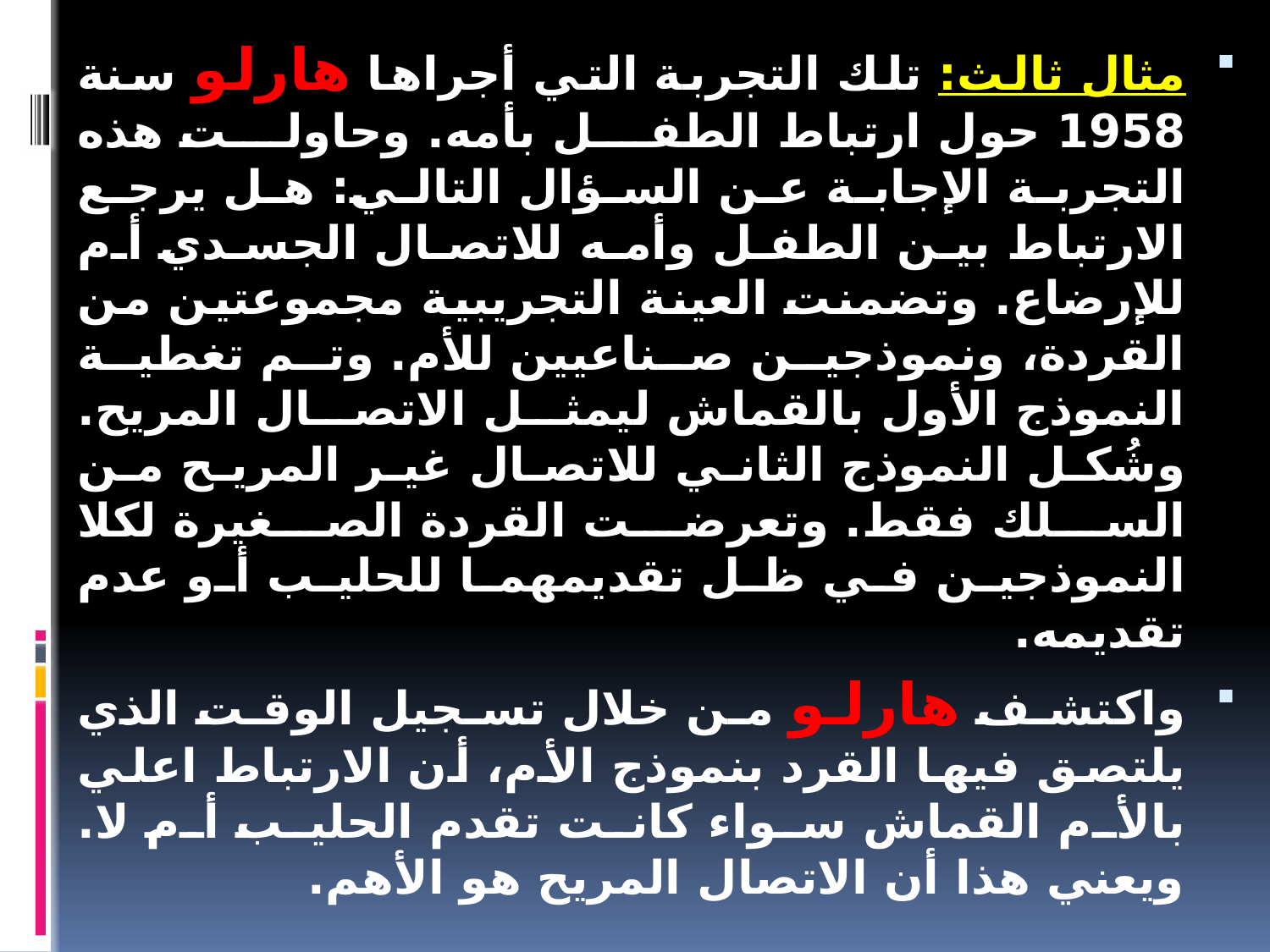

مثال ثالث: تلك التجربة التي أجراها هارلو سنة 1958 حول ارتباط الطفل بأمه. وحاولت هذه التجربة الإجابة عن السؤال التالي: هل يرجع الارتباط بين الطفل وأمه للاتصال الجسدي أم للإرضاع. وتضمنت العينة التجريبية مجموعتين من القردة، ونموذجين صناعيين للأم. وتم تغطية النموذج الأول بالقماش ليمثل الاتصال المريح. وشُكل النموذج الثاني للاتصال غير المريح من السلك فقط. وتعرضت القردة الصغيرة لكلا النموذجين في ظل تقديمهما للحليب أو عدم تقديمه.
واكتشف هارلو من خلال تسجيل الوقت الذي يلتصق فيها القرد بنموذج الأم، أن الارتباط اعلي بالأم القماش سواء كانت تقدم الحليب أم لا. ويعني هذا أن الاتصال المريح هو الأهم.